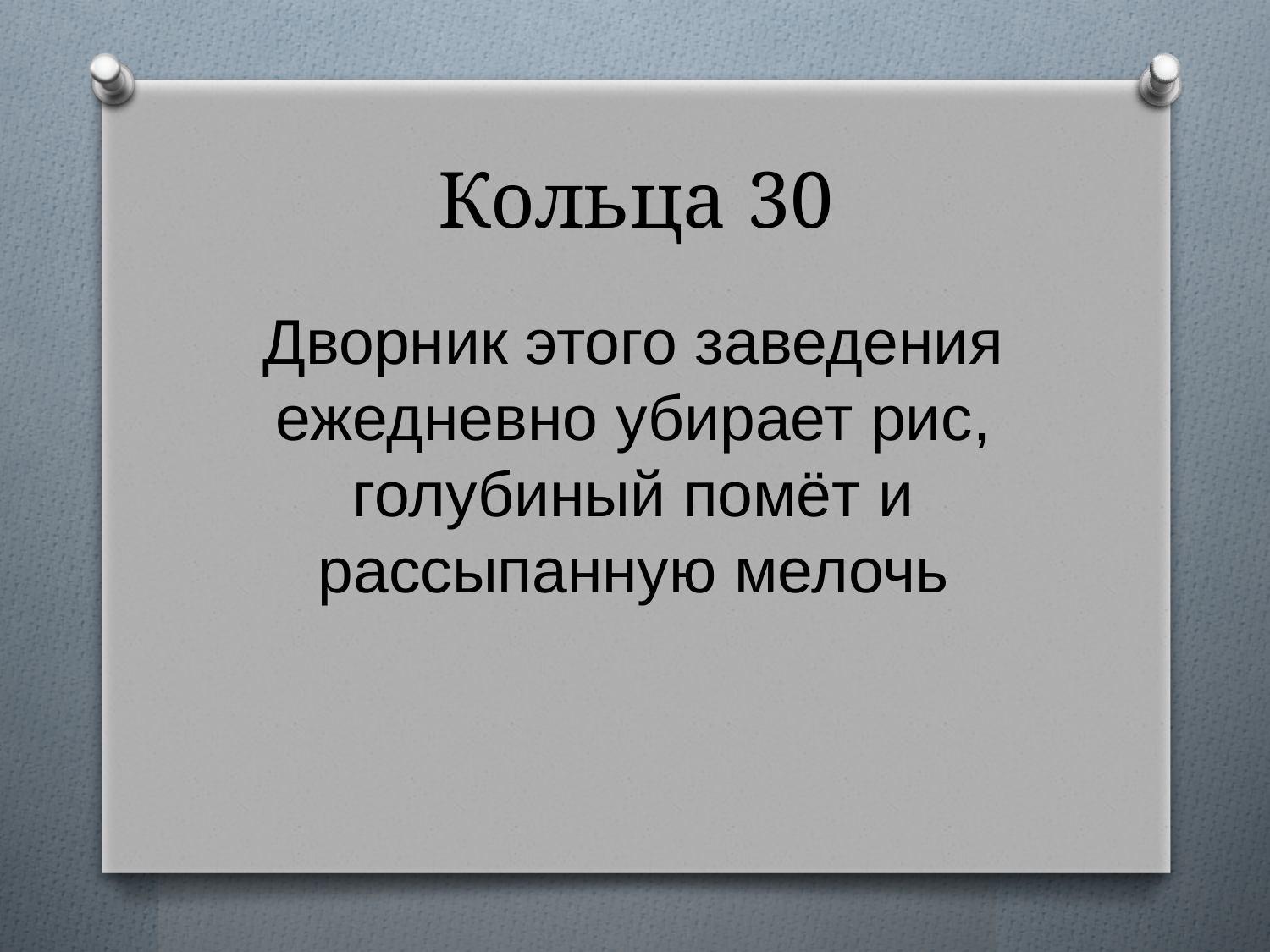

# Кольца 30
Дворник этого заведения ежедневно убирает рис, голубиный помёт и рассыпанную мелочь